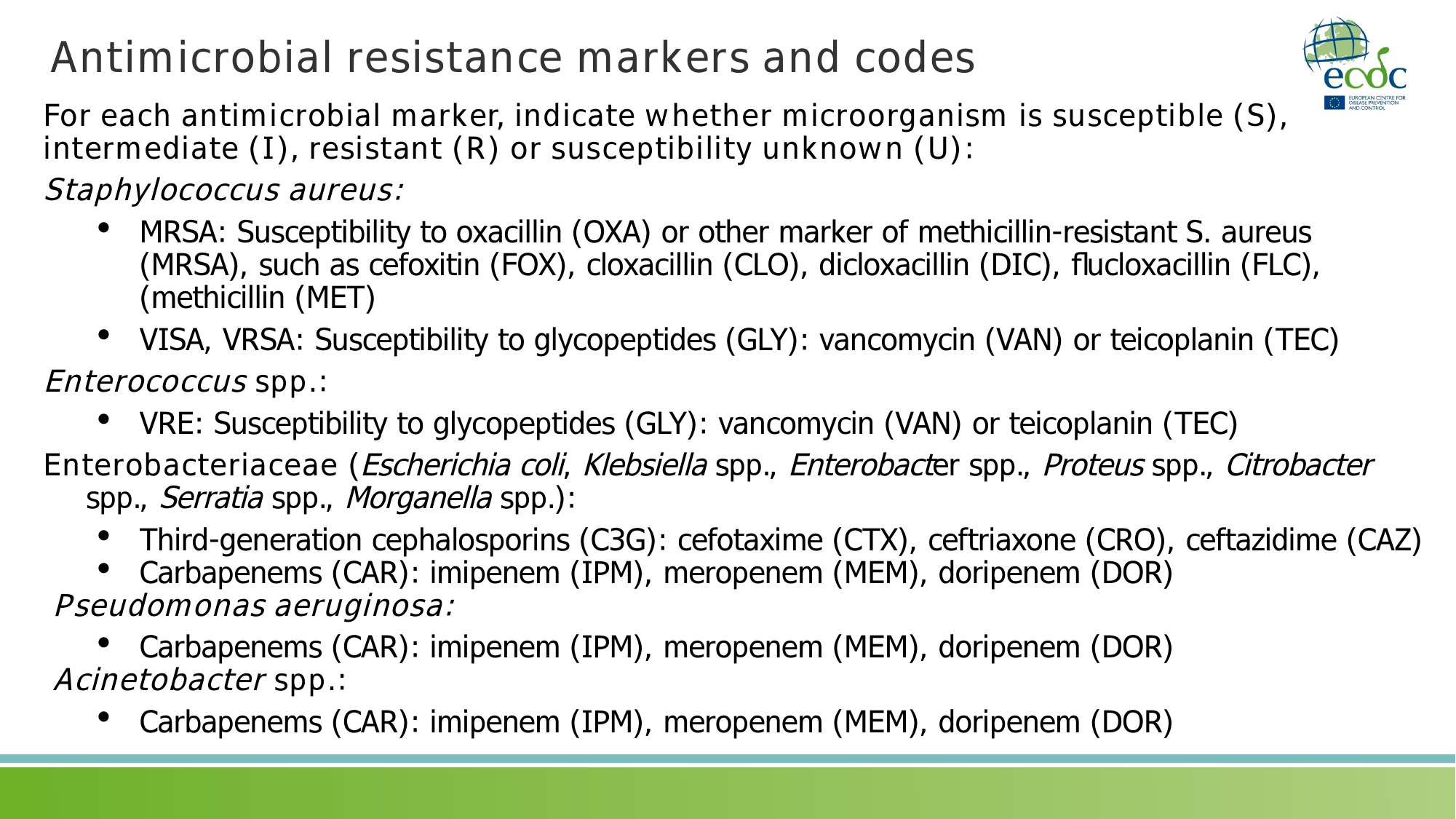

# Antimicrobial resistance markers and codes
For each antimicrobial marker, indicate whether microorganism is susceptible (S), intermediate (I), resistant (R) or susceptibility unknown (U):
Staphylococcus aureus:
MRSA: Susceptibility to oxacillin (OXA) or other marker of methicillin-resistant S. aureus (MRSA), such as cefoxitin (FOX), cloxacillin (CLO), dicloxacillin (DIC), flucloxacillin (FLC), (methicillin (MET)
VISA, VRSA: Susceptibility to glycopeptides (GLY): vancomycin (VAN) or teicoplanin (TEC)
Enterococcus spp.:
VRE: Susceptibility to glycopeptides (GLY): vancomycin (VAN) or teicoplanin (TEC)
Enterobacteriaceae (Escherichia coli, Klebsiella spp., Enterobacter spp., Proteus spp., Citrobacter spp., Serratia spp., Morganella spp.):
Third-generation cephalosporins (C3G): cefotaxime (CTX), ceftriaxone (CRO), ceftazidime (CAZ)
Carbapenems (CAR): imipenem (IPM), meropenem (MEM), doripenem (DOR)
 Pseudomonas aeruginosa:
Carbapenems (CAR): imipenem (IPM), meropenem (MEM), doripenem (DOR)
 Acinetobacter spp.:
Carbapenems (CAR): imipenem (IPM), meropenem (MEM), doripenem (DOR)